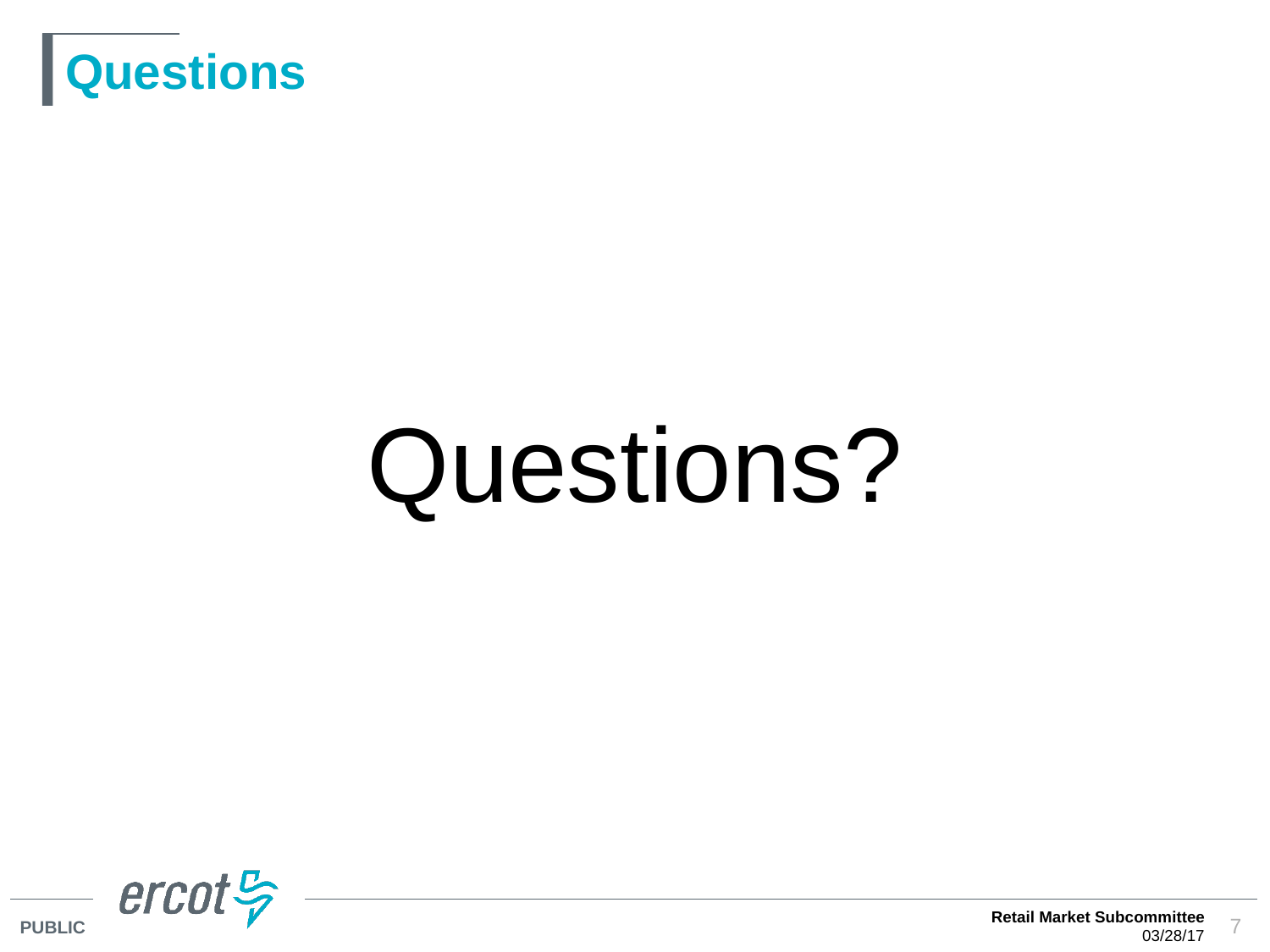

# Questions

Questions?
Retail Market Subcommittee
03/28/17
7